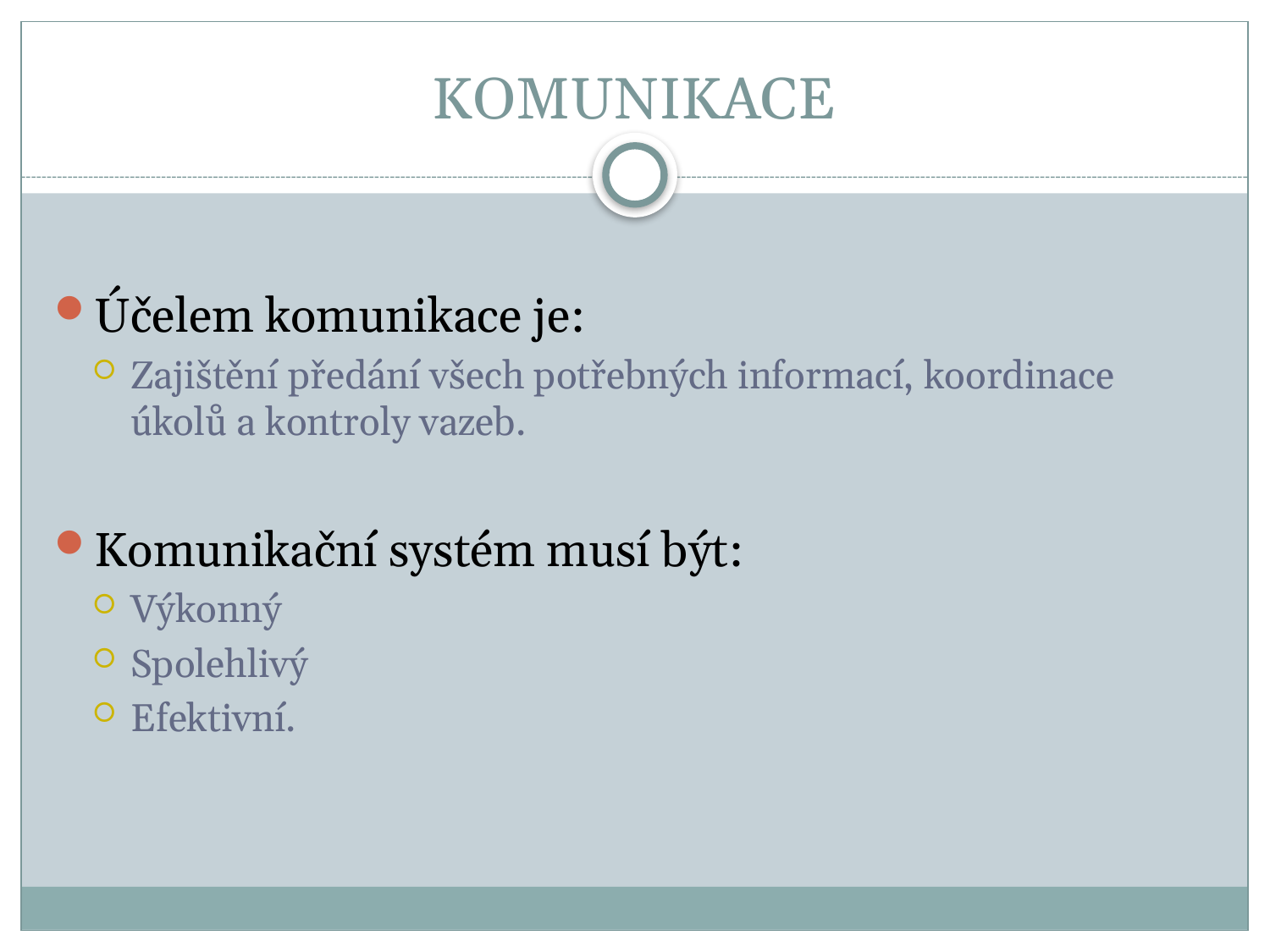

# KOMUNIKACE

Účelem komunikace je:
Zajištění předání všech potřebných informací, koordinace úkolů a kontroly vazeb.

Komunikační systém musí být:
Výkonný
Spolehlivý
Efektivní.